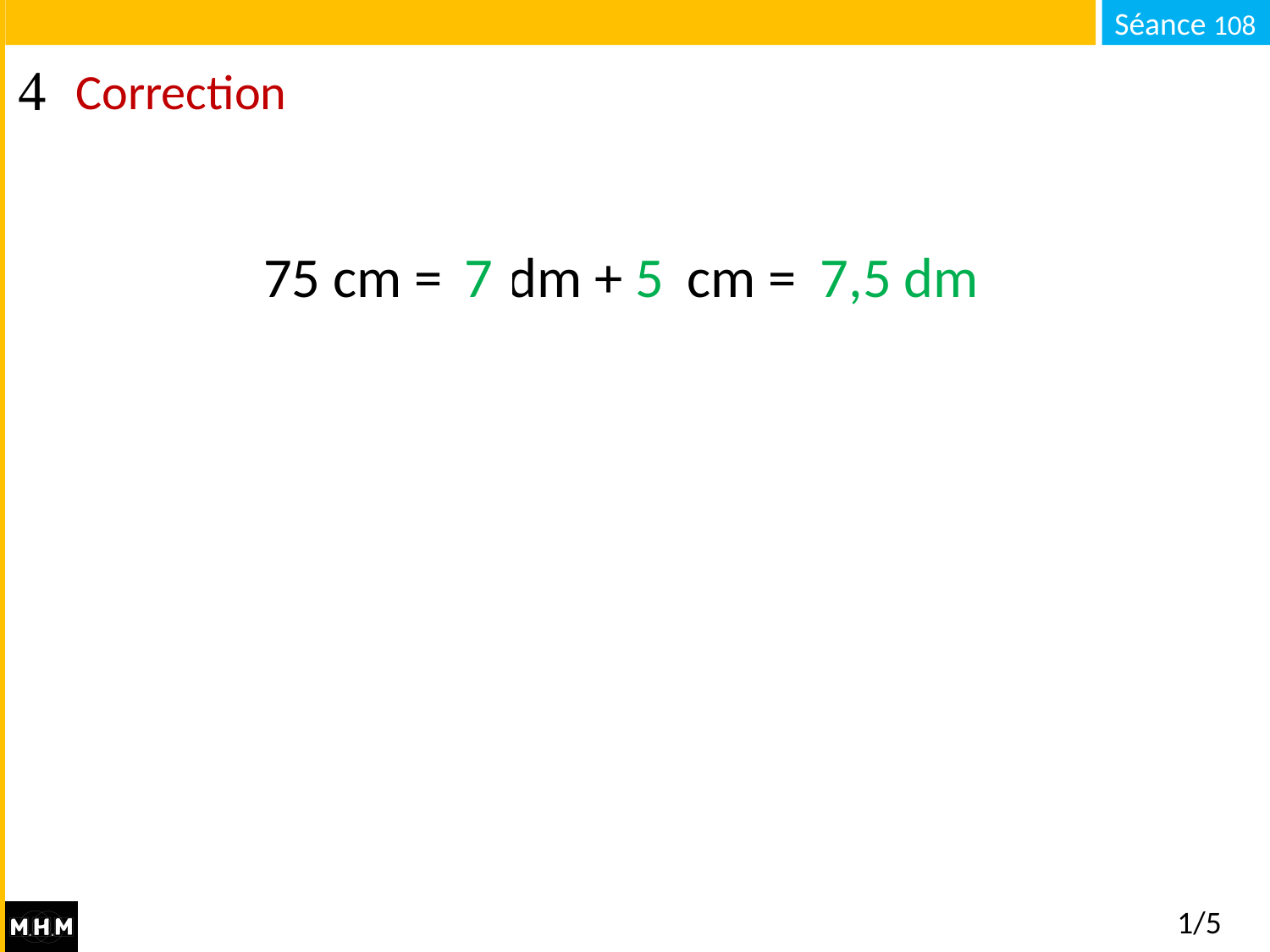

# Correction
7,5 dm
5
7
75 cm = … dm + … cm = … dm
1/5